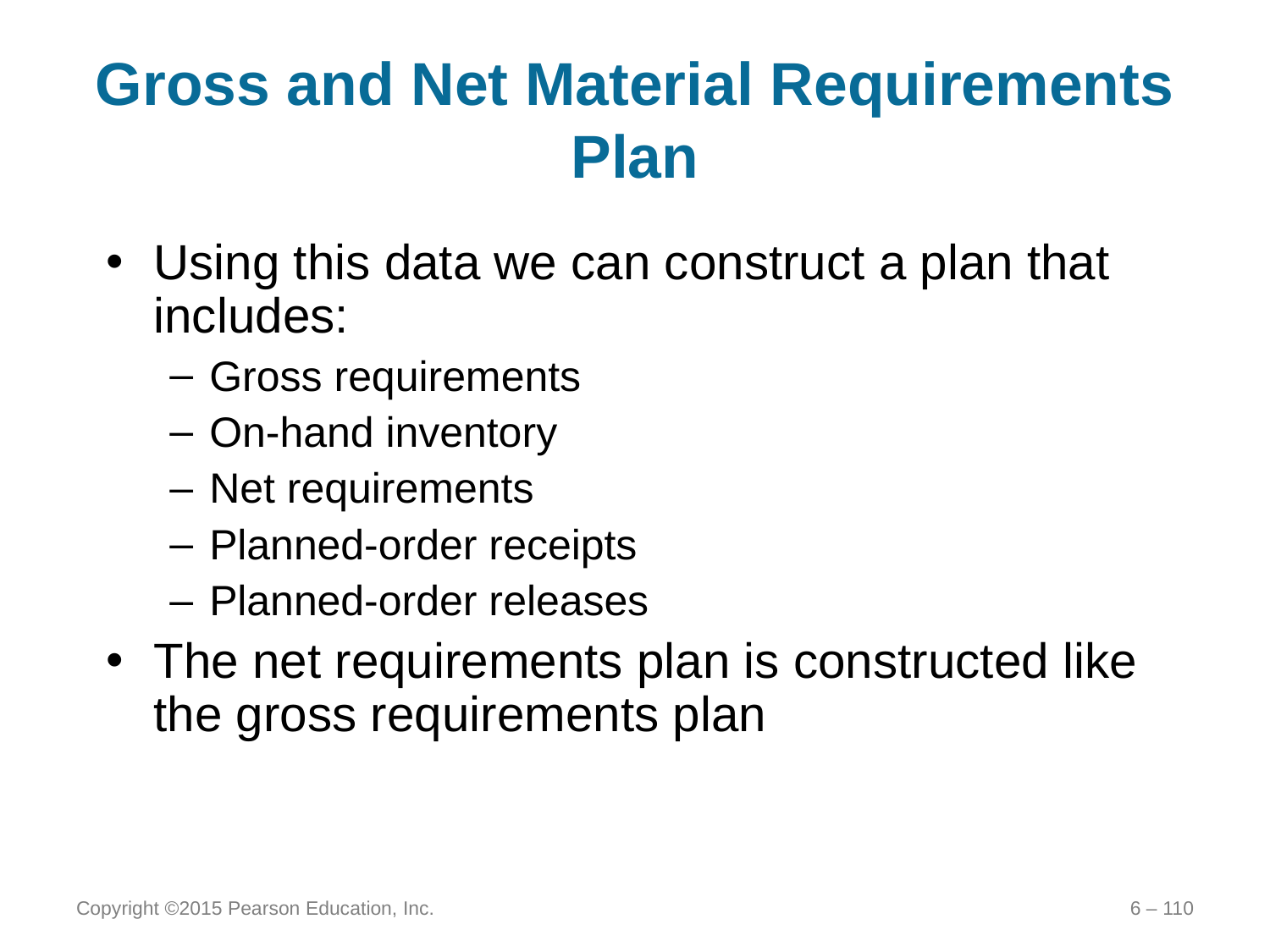

# Gross and Net Material Requirements Plan
Using this data we can construct a plan that includes:
Gross requirements
On-hand inventory
Net requirements
Planned-order receipts
Planned-order releases
The net requirements plan is constructed like the gross requirements plan
Copyright ©2015 Pearson Education, Inc.
6 – 110